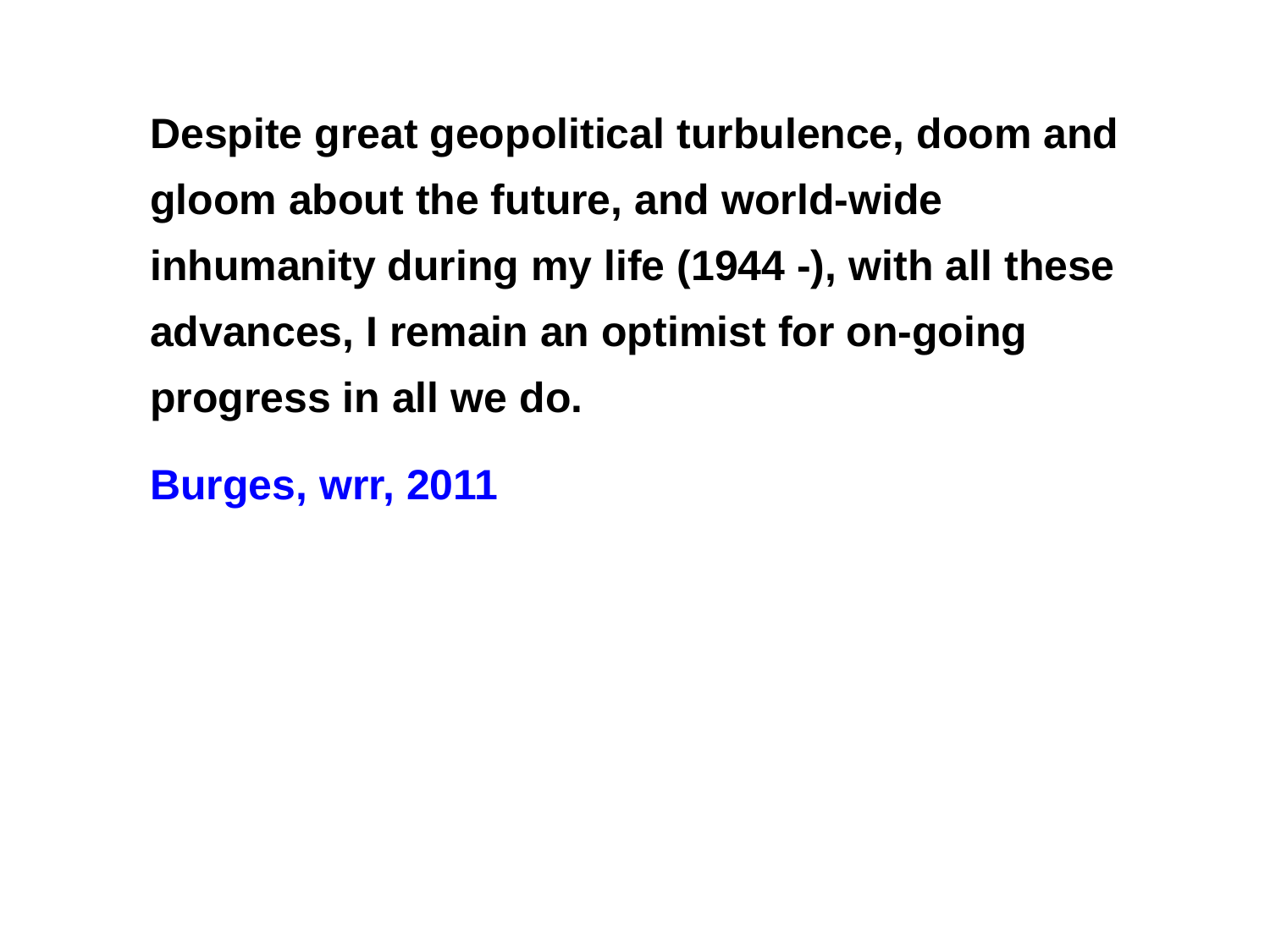

Despite great geopolitical turbulence, doom and gloom about the future, and world-wide inhumanity during my life (1944 -), with all these advances, I remain an optimist for on-going progress in all we do.
Burges, wrr, 2011